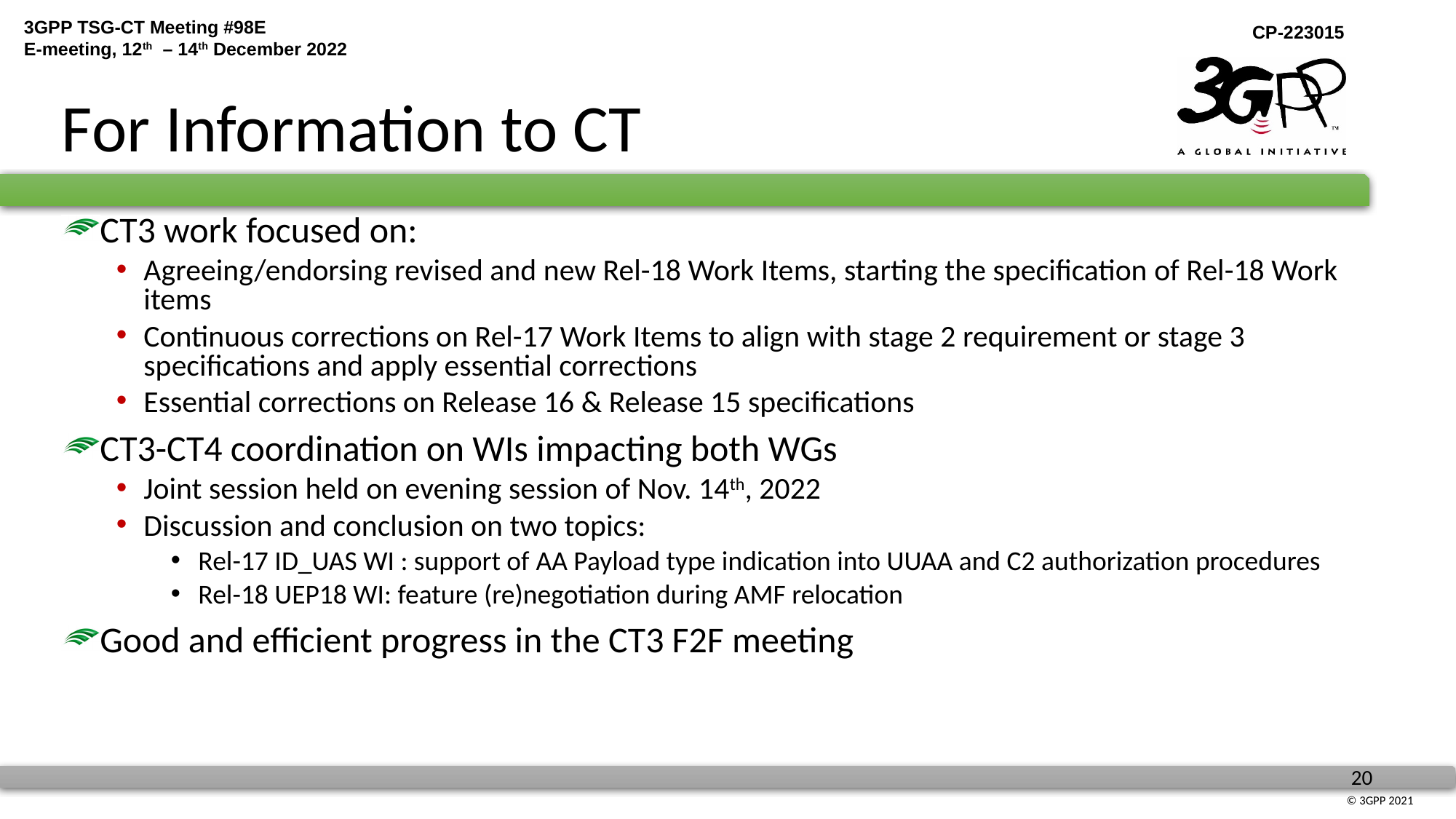

# For Information to CT
CT3 work focused on:
Agreeing/endorsing revised and new Rel-18 Work Items, starting the specification of Rel-18 Work items
Continuous corrections on Rel-17 Work Items to align with stage 2 requirement or stage 3 specifications and apply essential corrections
Essential corrections on Release 16 & Release 15 specifications
CT3-CT4 coordination on WIs impacting both WGs
Joint session held on evening session of Nov. 14th, 2022
Discussion and conclusion on two topics:
Rel-17 ID_UAS WI : support of AA Payload type indication into UUAA and C2 authorization procedures
Rel-18 UEP18 WI: feature (re)negotiation during AMF relocation
Good and efficient progress in the CT3 F2F meeting